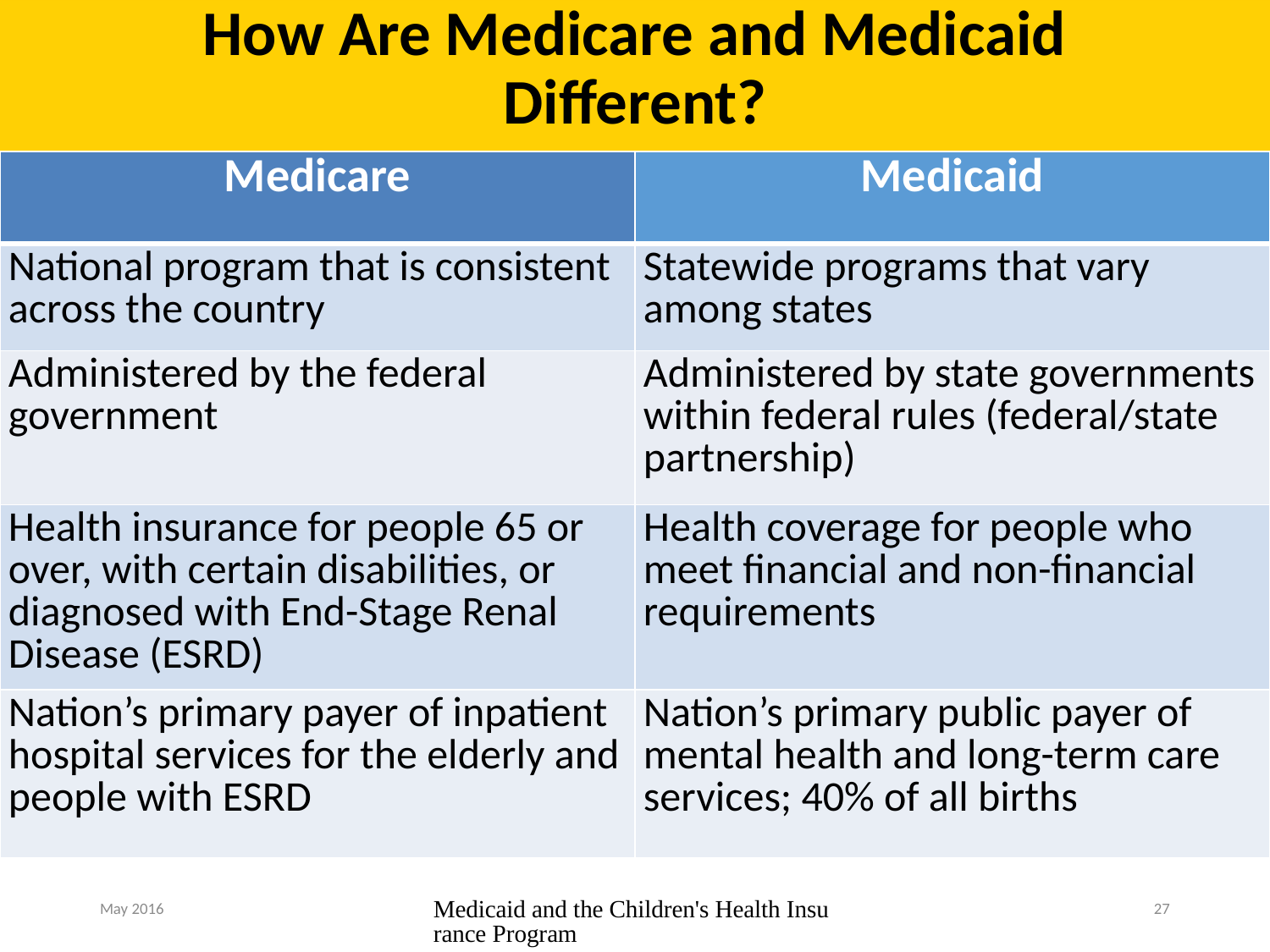

# How Are Medicare and Medicaid Different?
| Medicare | Medicaid |
| --- | --- |
| National program that is consistent across the country | Statewide programs that vary among states |
| Administered by the federal government | Administered by state governments within federal rules (federal/state partnership) |
| Health insurance for people 65 or over, with certain disabilities, or diagnosed with End-Stage Renal Disease (ESRD) | Health coverage for people who meet financial and non-financial requirements |
| Nation’s primary payer of inpatient hospital services for the elderly and people with ESRD | Nation’s primary public payer of mental health and long-term care services; 40% of all births |
May 2016
Medicaid and the Children's Health Insurance Program
27